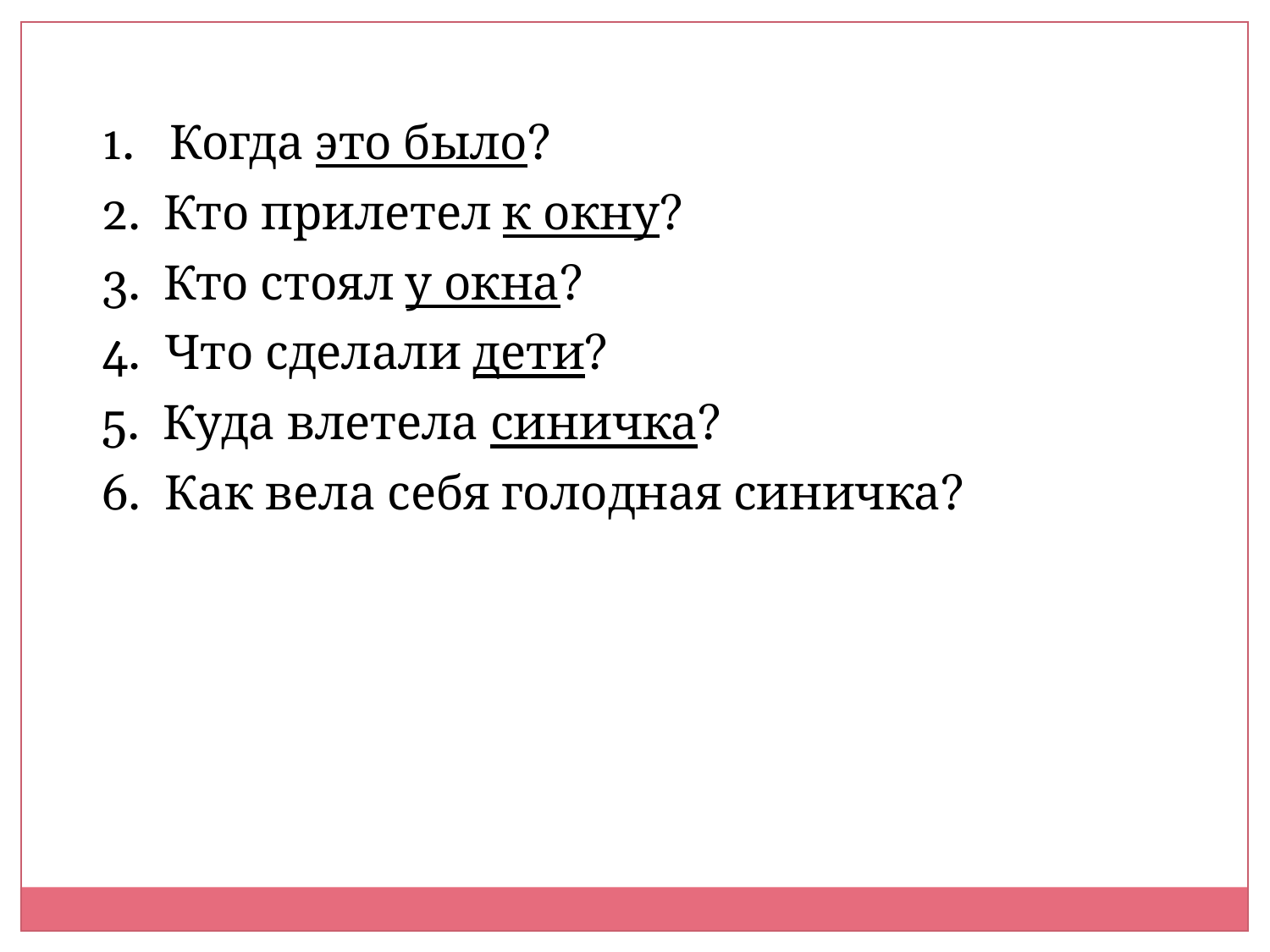

1.   Когда это было?
2.  Кто прилетел к окну?
3.  Кто стоял у окна?
4.  Что сделали дети?
5.  Куда влетела синичка?
6.  Как вела себя голодная синичка?